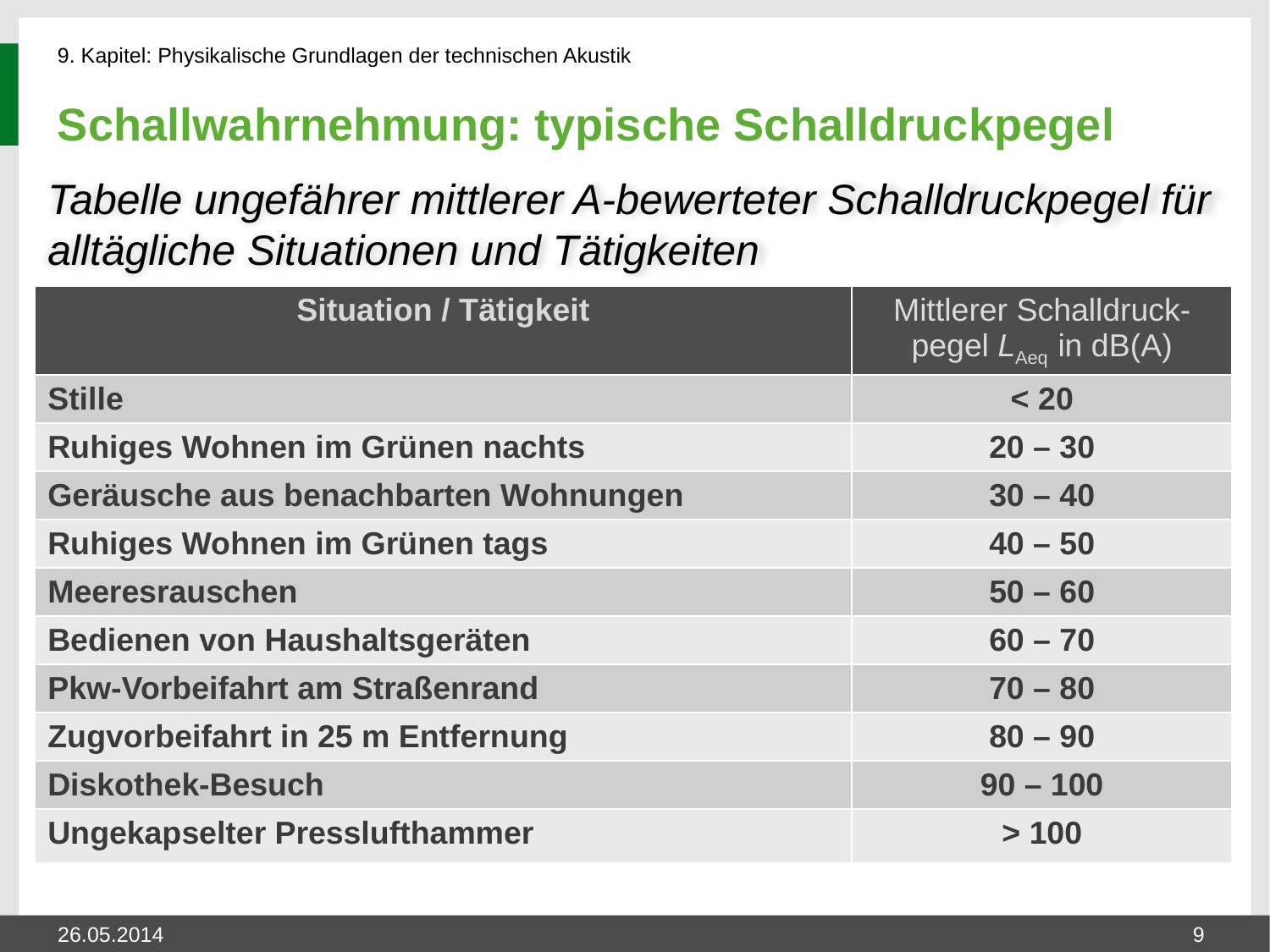

# Schallwahrnehmung: typische Schalldruckpegel

Tabelle ungefährer mittlerer A-bewerteter Schalldruckpegel für alltägliche Situationen und Tätigkeiten

| Situation / Tätigkeit | Mittlerer Schalldruck-pegel LAeq in dB(A) |
| --- | --- |
| Stille | < 20 |
| Ruhiges Wohnen im Grünen nachts | 20 – 30 |
| Geräusche aus benachbarten Wohnungen | 30 – 40 |
| Ruhiges Wohnen im Grünen tags | 40 – 50 |
| Meeresrauschen | 50 – 60 |
| Bedienen von Haushaltsgeräten | 60 – 70 |
| Pkw-Vorbeifahrt am Straßenrand | 70 – 80 |
| Zugvorbeifahrt in 25 m Entfernung | 80 – 90 |
| Diskothek-Besuch | 90 – 100 |
| Ungekapselter Presslufthammer | > 100 |
26.05.2014
9